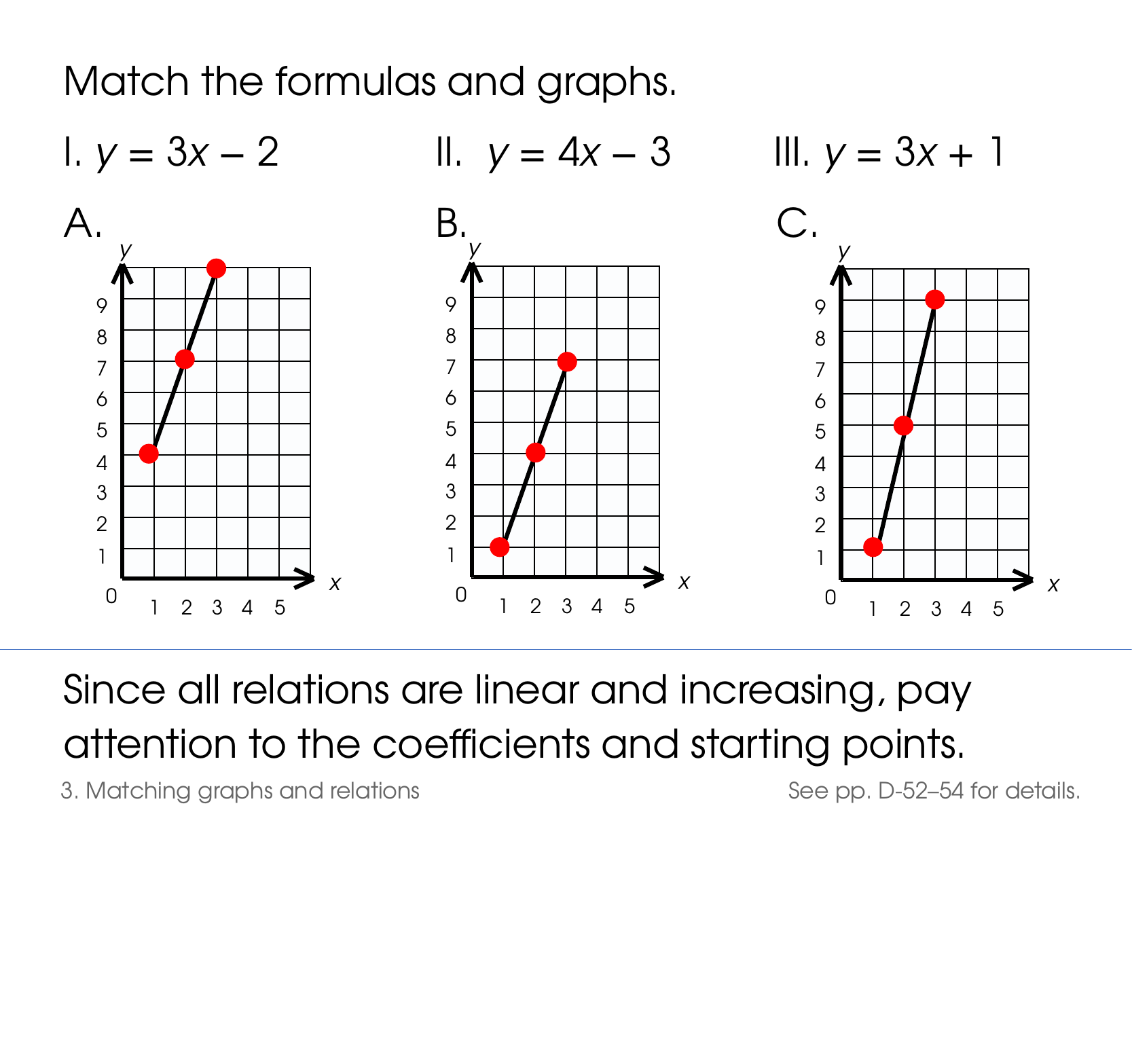

Match the formulas and graphs.
I. y = 3x − 2	      II.  y = 4x − 3	         III. y = 3x + 1
A.			      B.				C.
y

9
8
7

6
5
4

3
2
1

x
0
1
2
3
4
5
y

9
8
7
6
5
4
3
2
1
x
0
1
2
3
4
5
y

9

8
7
6
5

4
3
2

1
x
0
1
2
3
4
5
Since all relations are linear and increasing, pay attention to the coefficients and starting points.
3. Matching graphs and relations
See pp. D-52–54 for details.